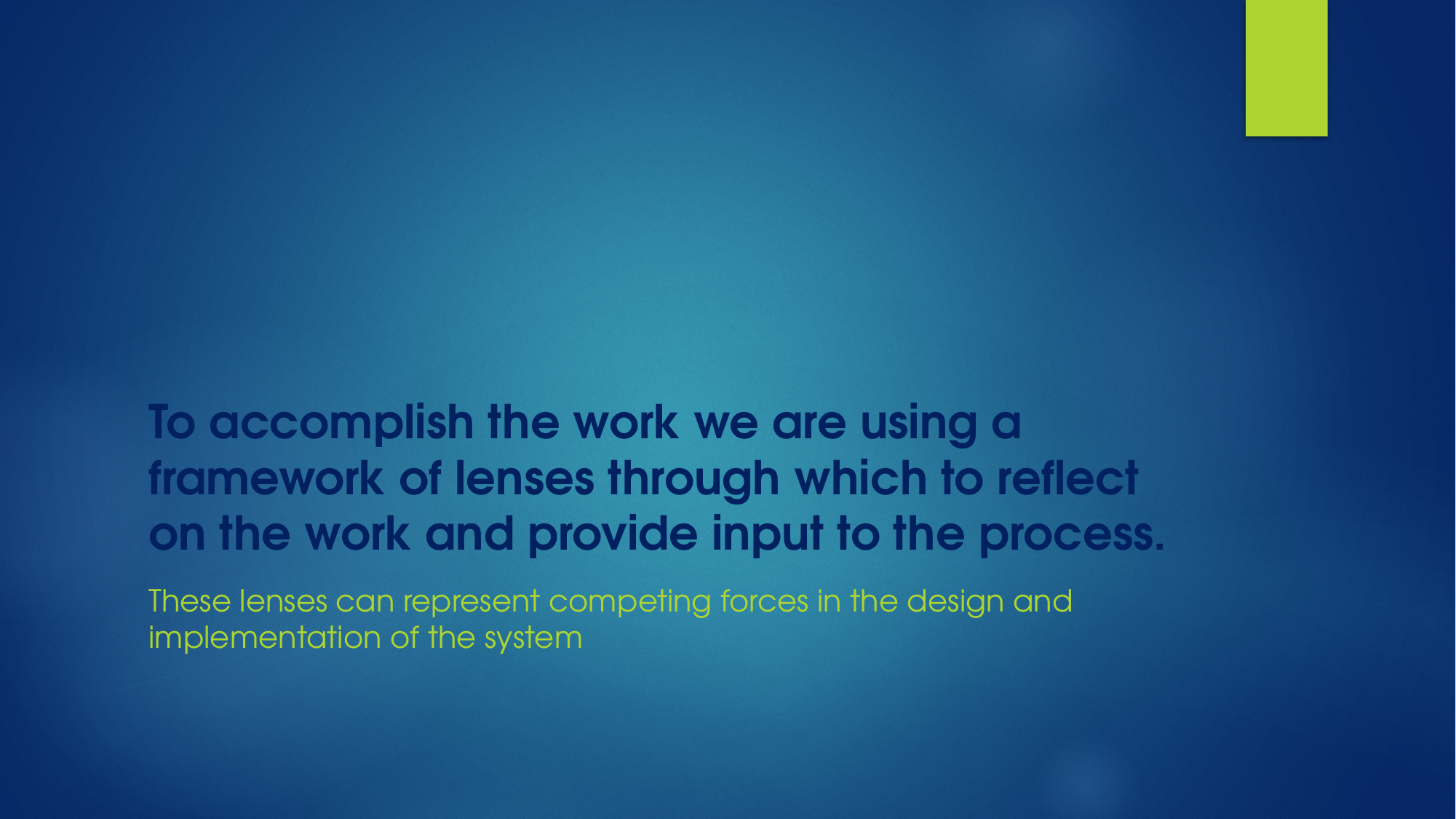

# To accomplish the work we are using a framework of lenses through which to reflect on the work and provide input to the process.
These lenses can represent competing forces in the design and implementation of the system